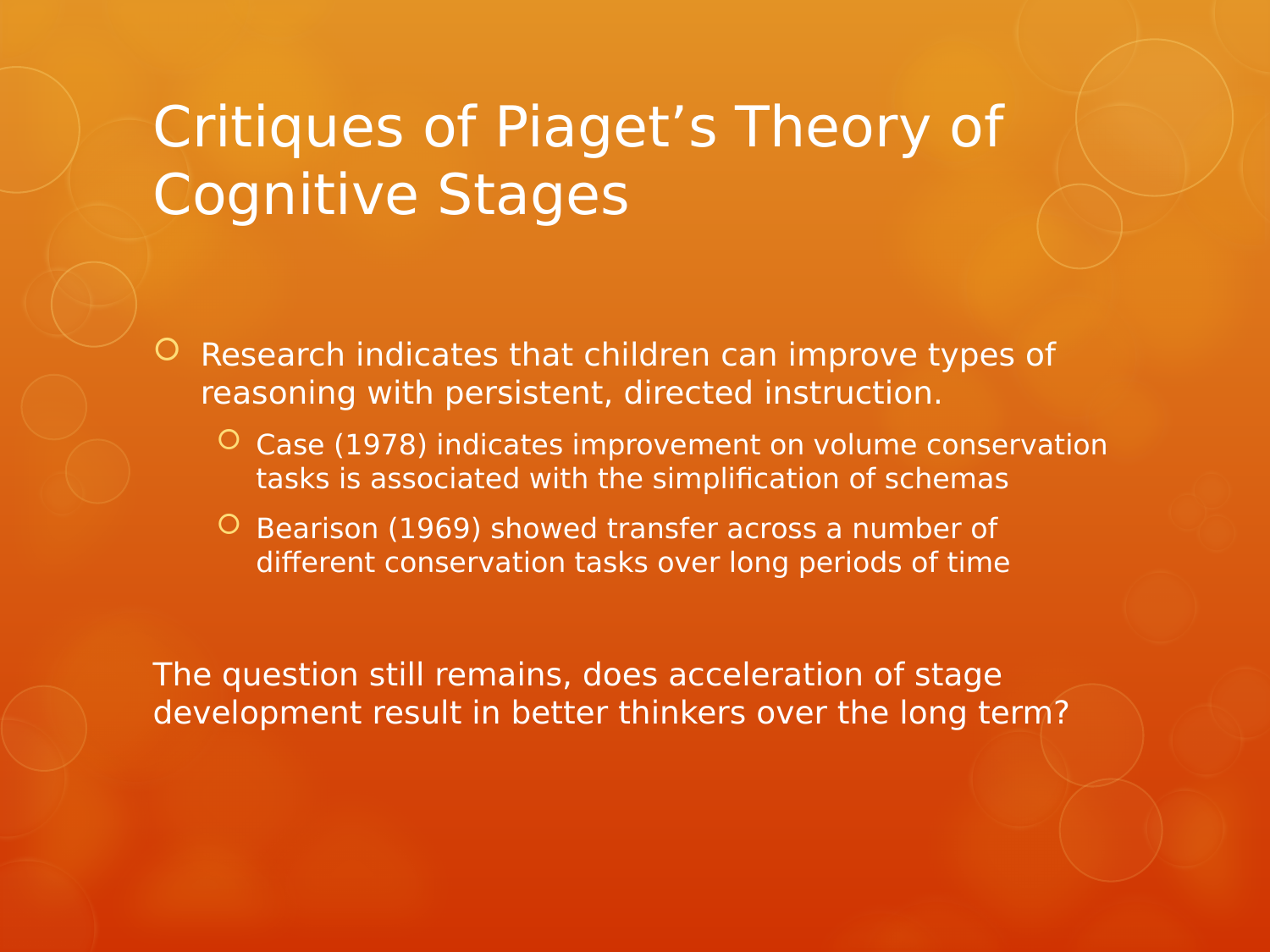

# Critiques of Piaget’s Theory of Cognitive Stages
Research indicates that children can improve types of reasoning with persistent, directed instruction.
Case (1978) indicates improvement on volume conservation tasks is associated with the simplification of schemas
Bearison (1969) showed transfer across a number of different conservation tasks over long periods of time

The question still remains, does acceleration of stage development result in better thinkers over the long term?